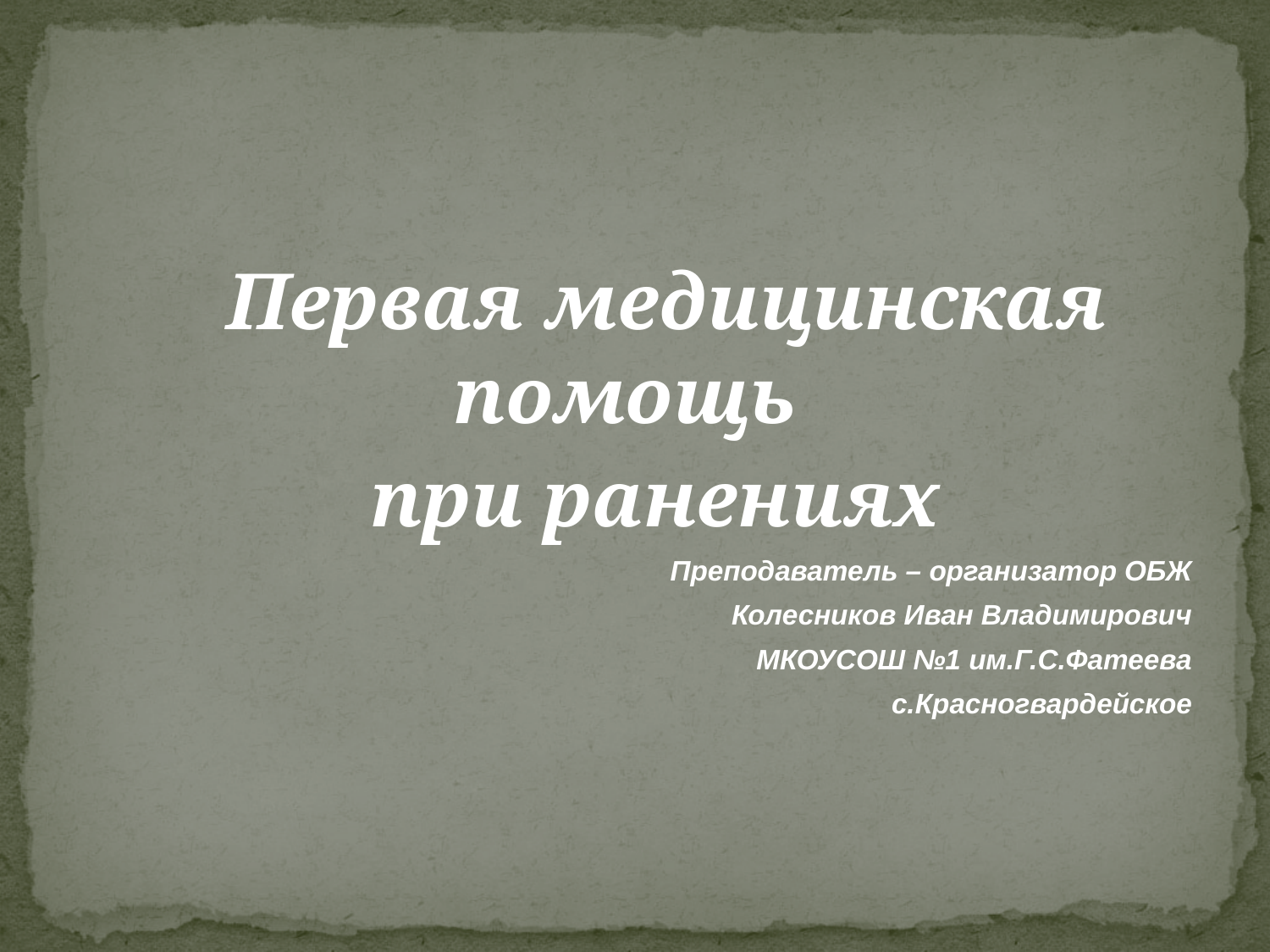

Первая медицинская помощь
при ранениях
Преподаватель – организатор ОБЖ
Колесников Иван Владимирович
МКОУСОШ №1 им.Г.С.Фатеева
с.Красногвардейское